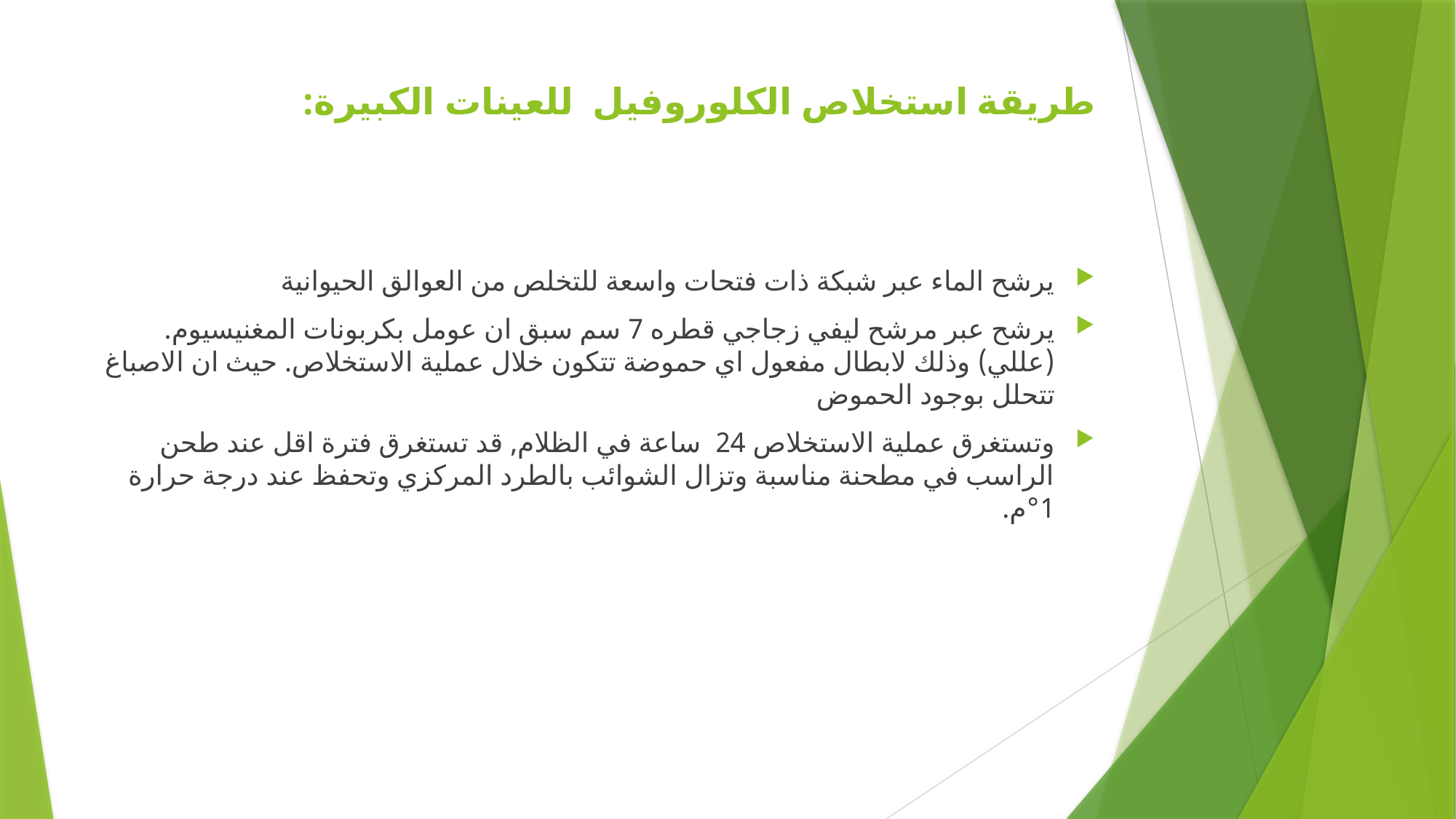

# طريقة استخلاص الكلوروفيل  للعينات الكبيرة:
يرشح الماء عبر شبكة ذات فتحات واسعة للتخلص من العوالق الحيوانية
يرشح عبر مرشح ليفي زجاجي قطره 7 سم سبق ان عومل بكربونات المغنيسيوم.(عللي) وذلك لابطال مفعول اي حموضة تتكون خلال عملية الاستخلاص. حيث ان الاصباغ تتحلل بوجود الحموض
وتستغرق عملية الاستخلاص 24  ساعة في الظلام, قد تستغرق فترة اقل عند طحن الراسب في مطحنة مناسبة وتزال الشوائب بالطرد المركزي وتحفظ عند درجة حرارة 1°م.